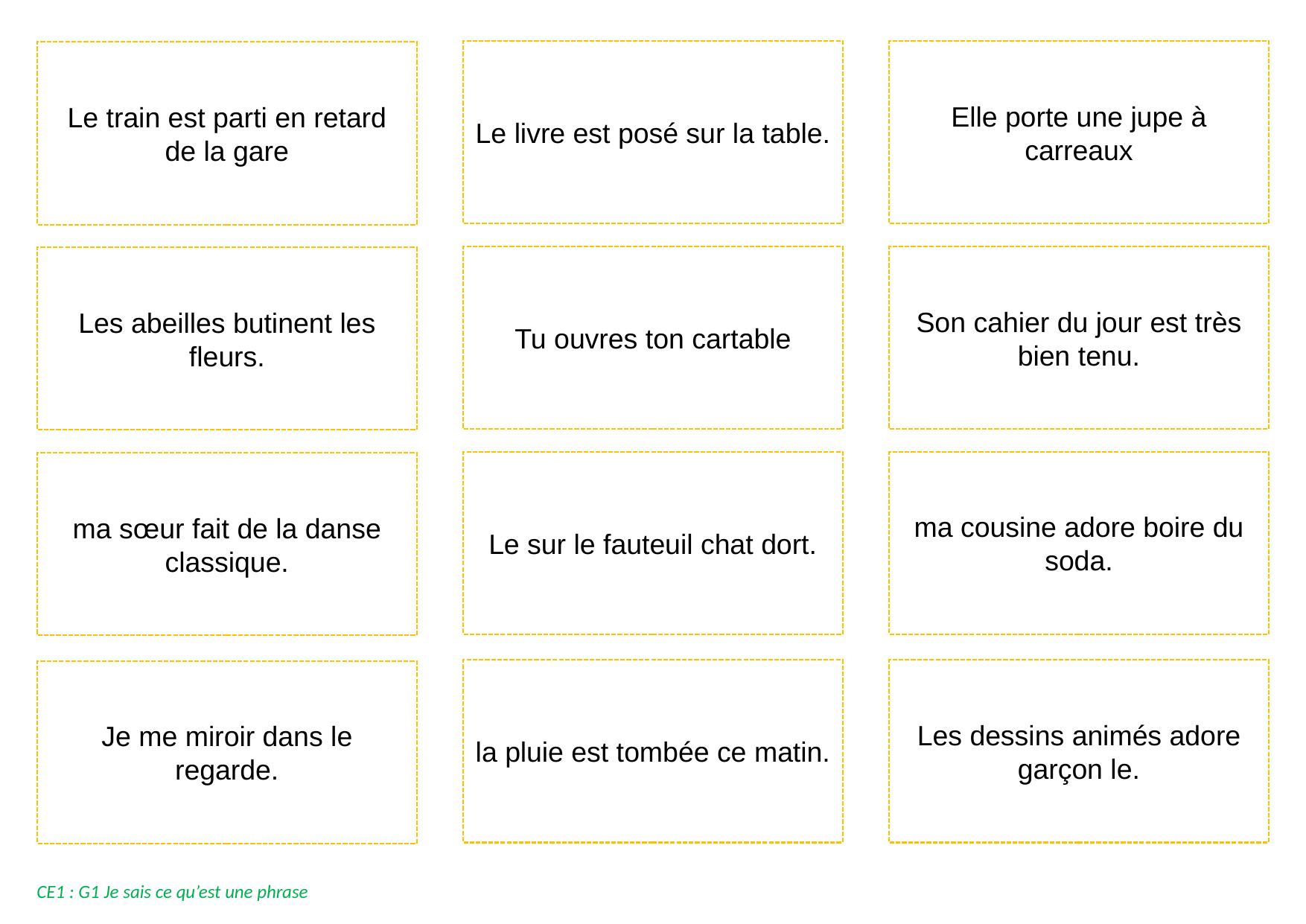

Le livre est posé sur la table.
Elle porte une jupe à carreaux
Le train est parti en retard de la gare
Tu ouvres ton cartable
Son cahier du jour est très bien tenu.
Les abeilles butinent les fleurs.
Le sur le fauteuil chat dort.
ma cousine adore boire du soda.
ma sœur fait de la danse classique.
la pluie est tombée ce matin.
Les dessins animés adore garçon le.
Je me miroir dans le regarde.
CE1 : G1 Je sais ce qu’est une phrase